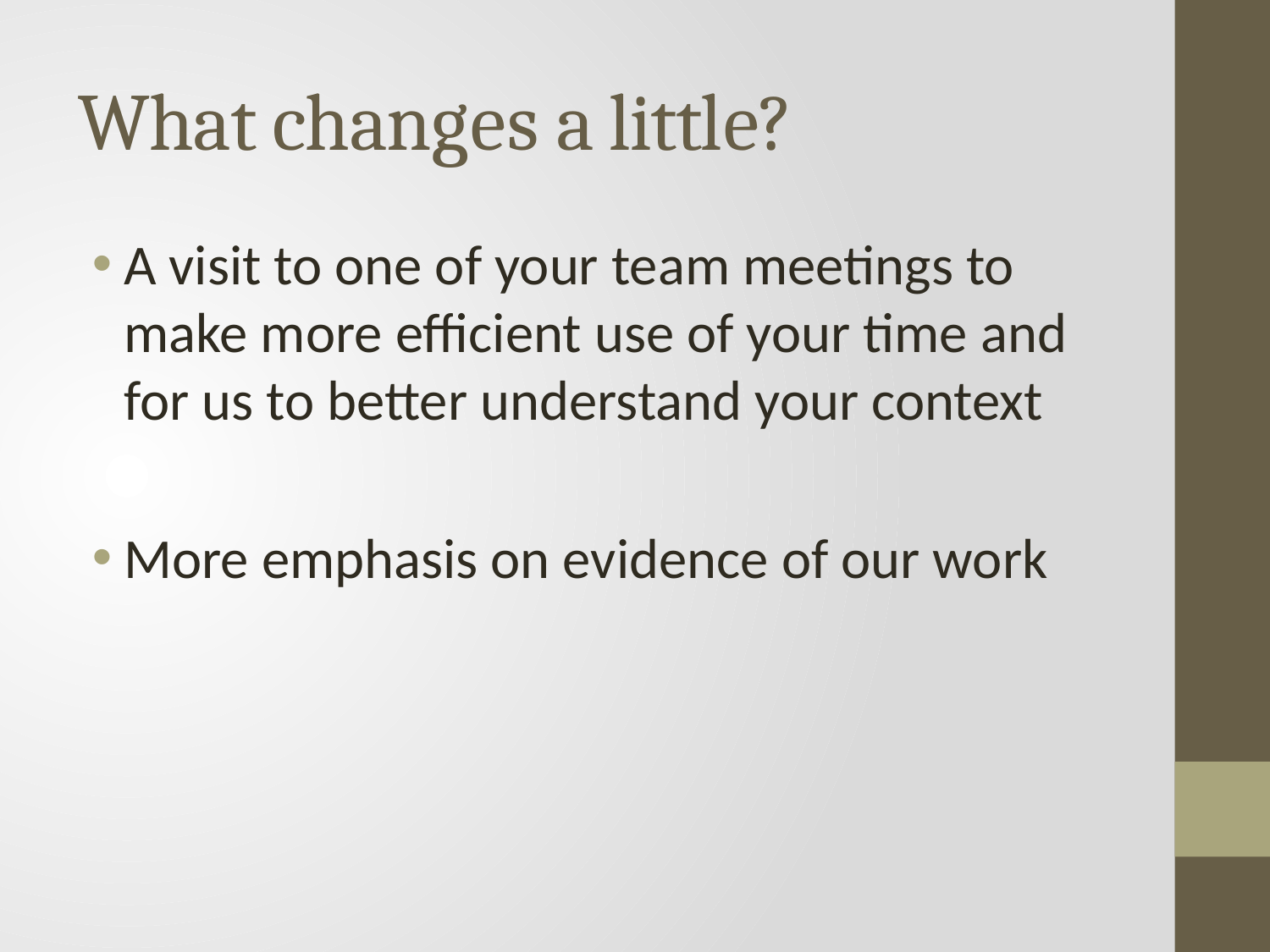

# What changes a little?
A visit to one of your team meetings to make more efficient use of your time and for us to better understand your context

More emphasis on evidence of our work